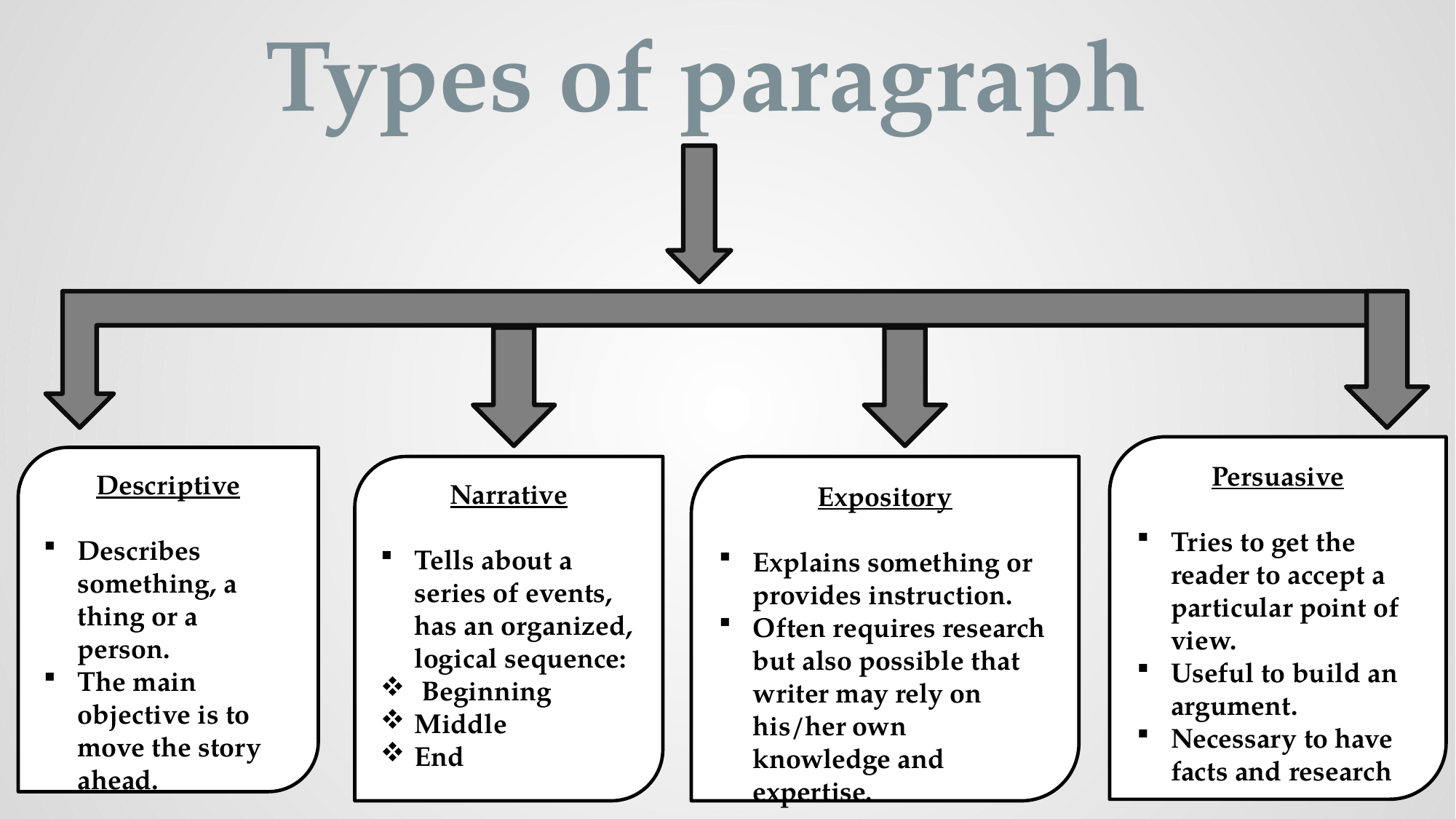

# Types of paragraph

Persuasive

Tries to get the reader to accept a particular point of view.
Useful to build an argument.
Necessary to have facts and research

Descriptive

Describes something, a thing or a person.
The main objective is to move the story ahead.

Narrative

Tells about a series of events, has an organized, logical sequence:
 Beginning
Middle
End

Expository

Explains something or provides instruction.
Often requires research but also possible that writer may rely on his/her own knowledge and expertise.